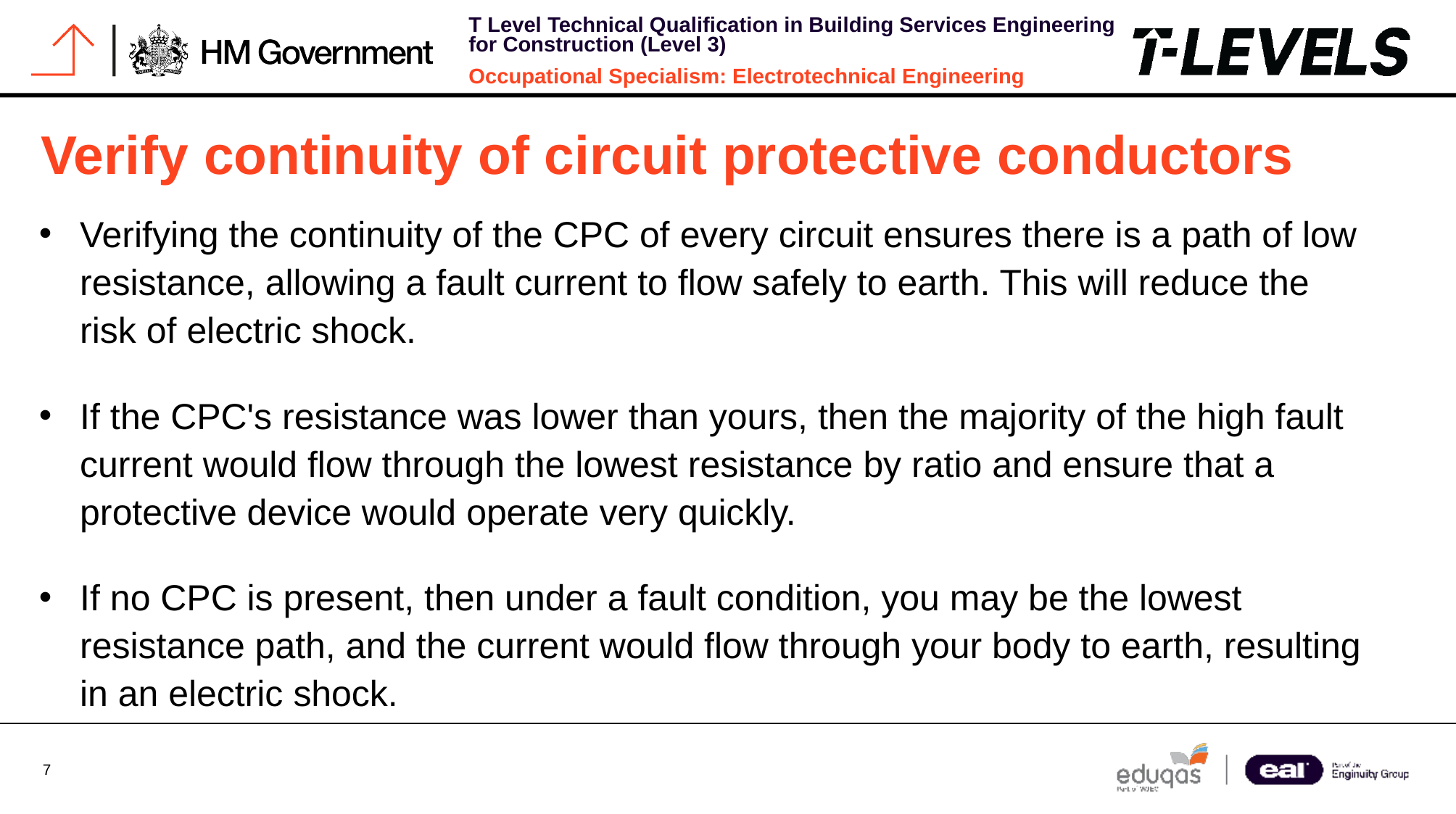

# Verify continuity of circuit protective conductors
Verifying the continuity of the CPC of every circuit ensures there is a path of low resistance, allowing a fault current to flow safely to earth. This will reduce the risk of electric shock.
If the CPC's resistance was lower than yours, then the majority of the high fault current would flow through the lowest resistance by ratio and ensure that a protective device would operate very quickly.
If no CPC is present, then under a fault condition, you may be the lowest resistance path, and the current would flow through your body to earth, resulting in an electric shock.